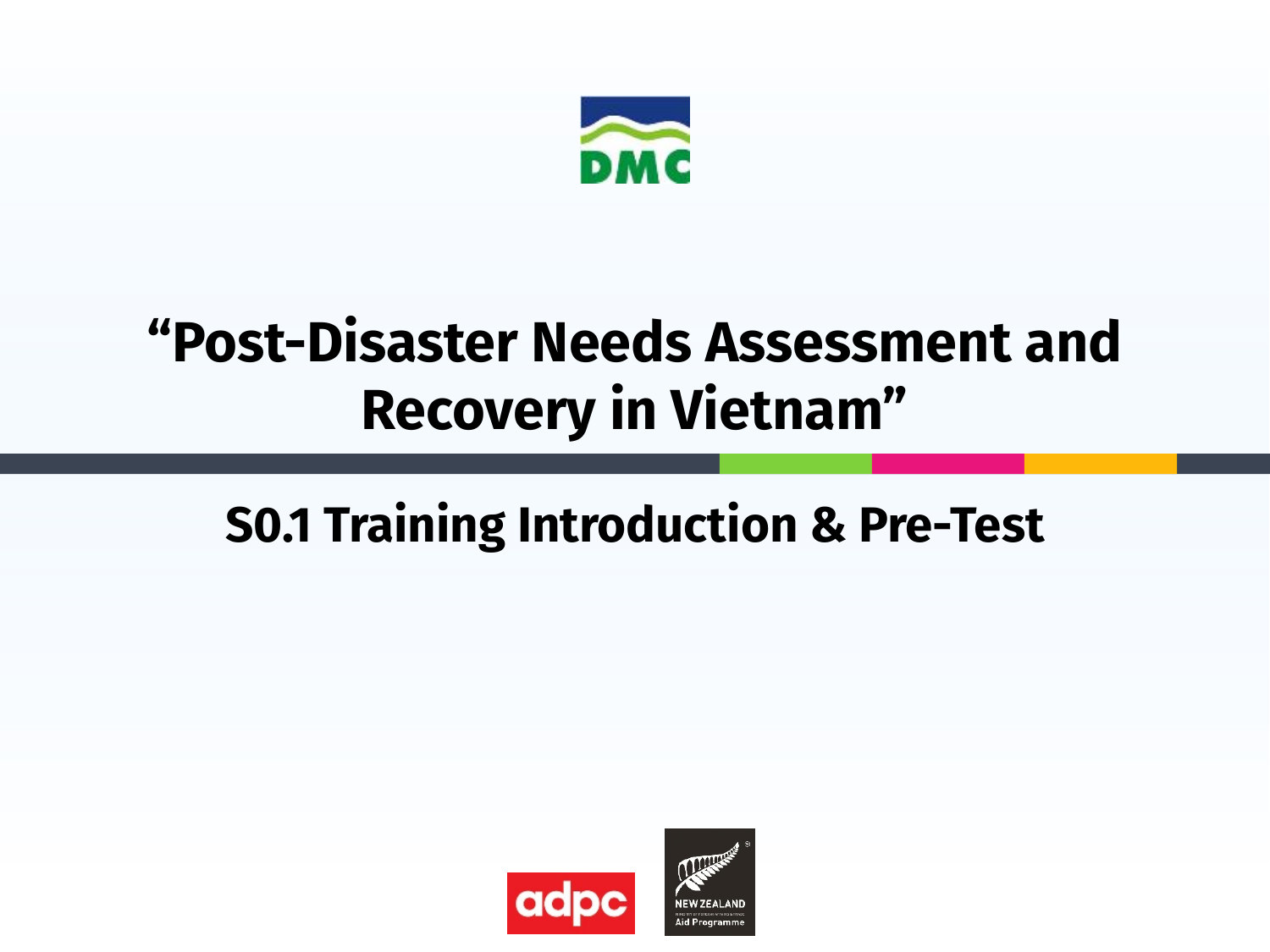

# “Post-Disaster Needs Assessment and Recovery in Vietnam”
S0.1 Training Introduction & Pre-Test